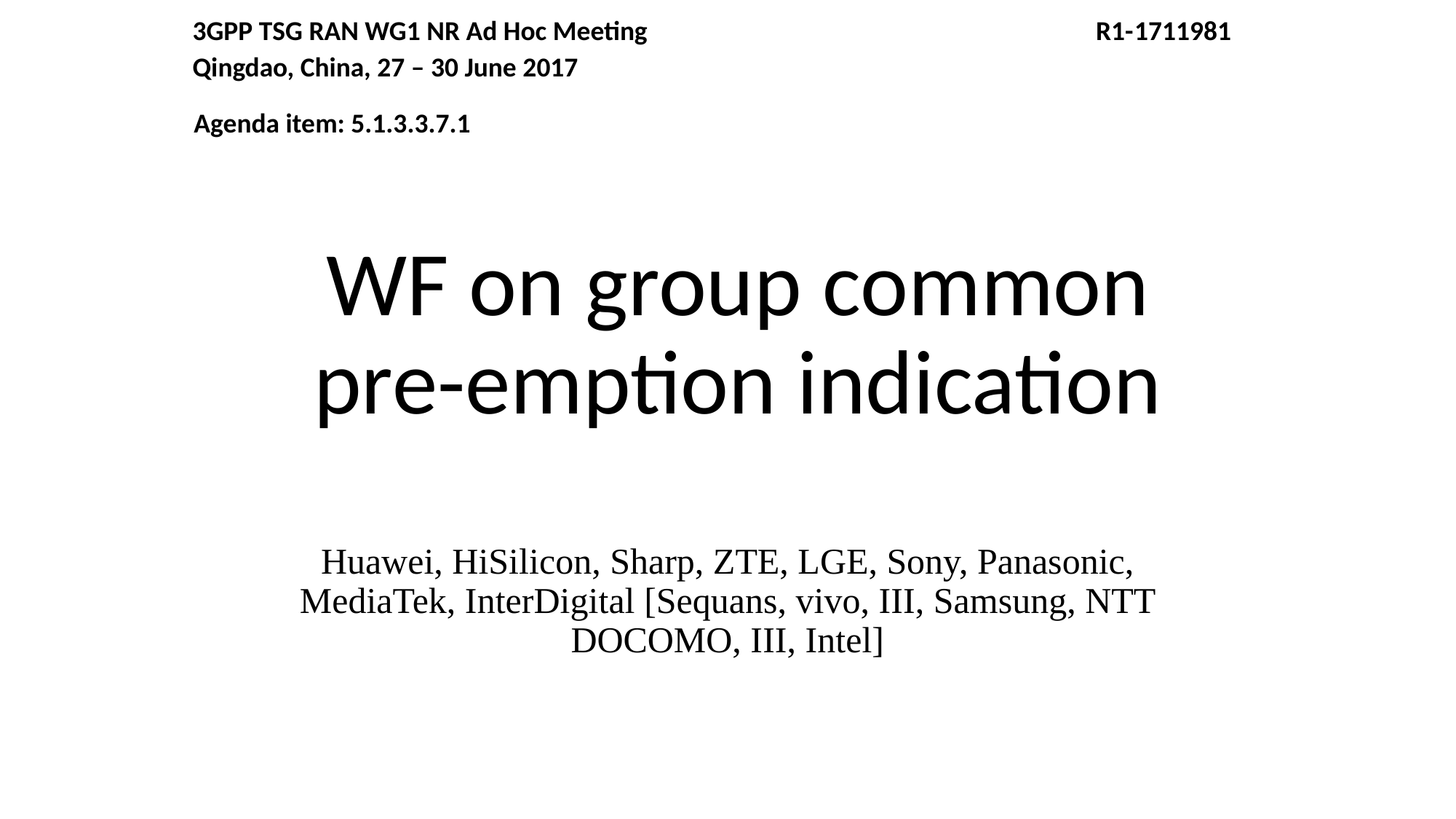

3GPP TSG RAN WG1 NR Ad Hoc Meeting  	                                                          R1-1711981
Qingdao, China, 27 – 30 June 2017
Agenda item: 5.1.3.3.7.1
# WF on group common pre-emption indication
Huawei, HiSilicon, Sharp, ZTE, LGE, Sony, Panasonic, MediaTek, InterDigital [Sequans, vivo, III, Samsung, NTT DOCOMO, III, Intel]